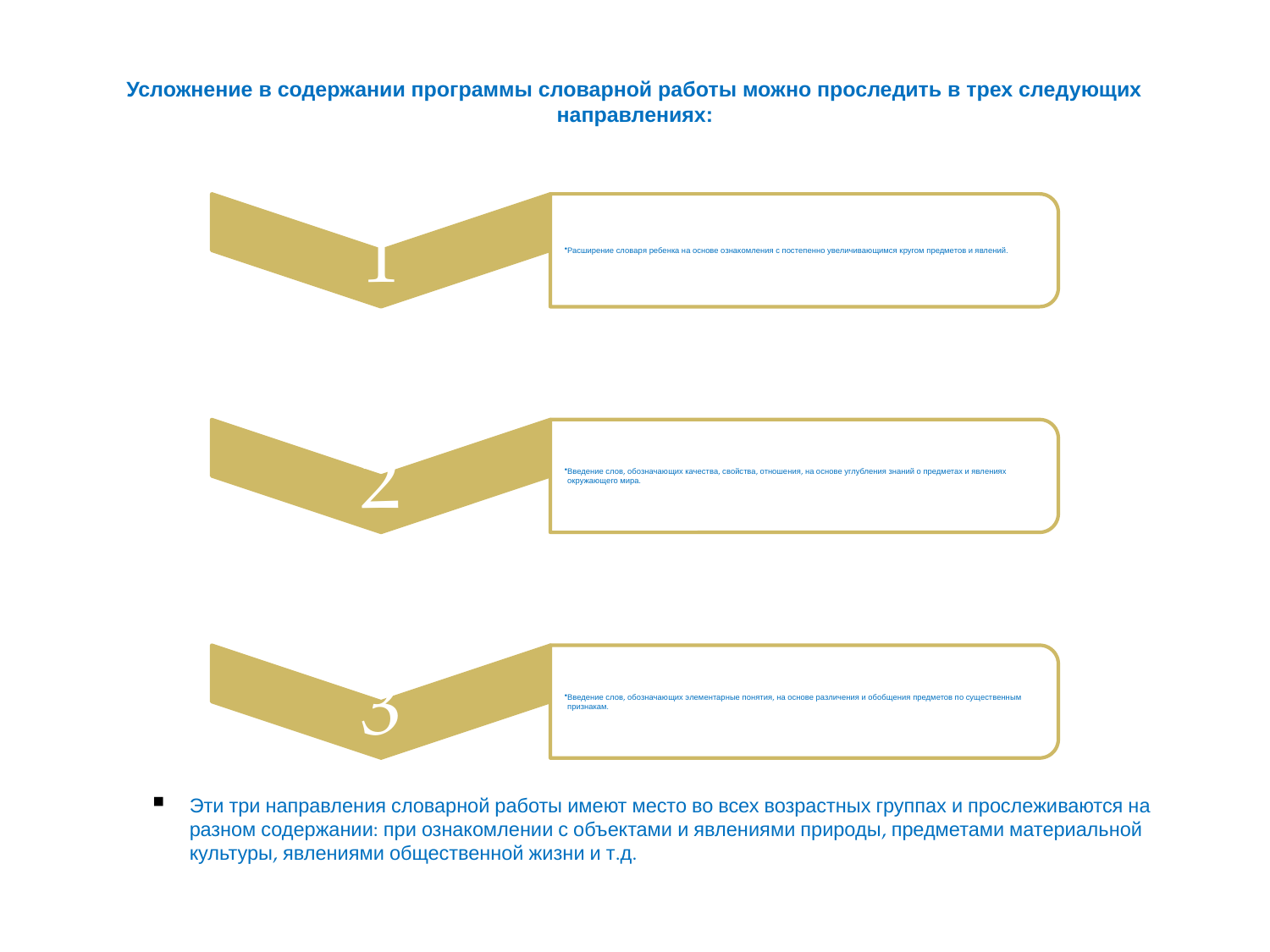

# Усложнение в содержании программы словарной работы можно проследить в трех следующих направлениях:

Эти три направления словарной работы имеют место во всех возрастных группах и прослеживаются на разном содержании: при ознакомлении с объектами и явлениями природы, предметами материальной культуры, явлениями общественной жизни и т.д.
1
Расширение словаря ребенка на основе ознакомления с постепенно увеличивающимся кругом предметов и явлений.
2
Введение слов, обозначающих качества, свойства, отношения, на основе углубления знаний о предметах и явлениях окружающего мира.
3
Введение слов, обозначающих элементарные понятия, на основе различения и обобщения предметов по существенным признакам.